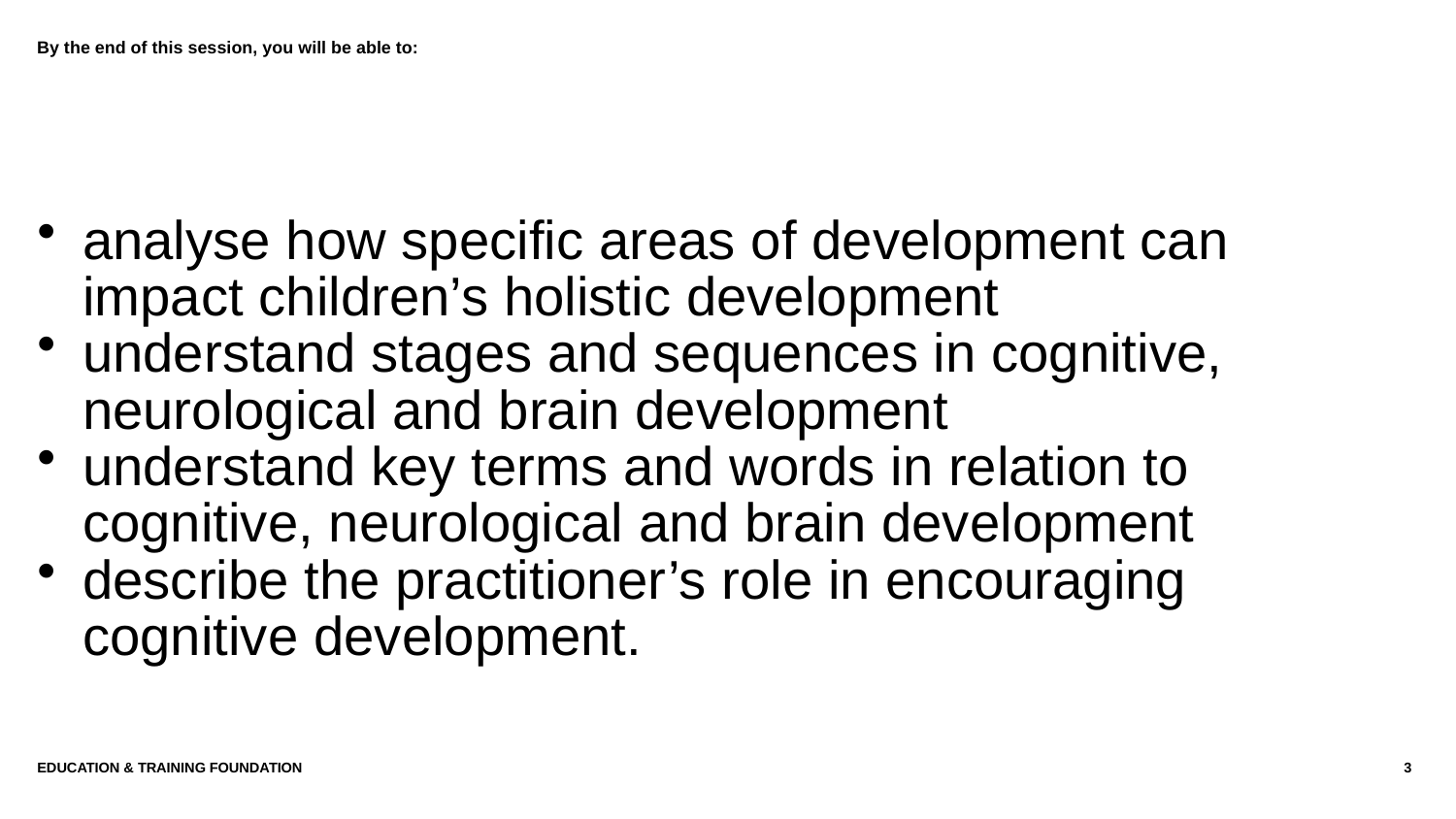

# By the end of this session, you will be able to:

analyse how specific areas of development can impact children’s holistic development
understand stages and sequences in cognitive, neurological and brain development
understand key terms and words in relation to cognitive, neurological and brain development
describe the practitioner’s role in encouraging cognitive development.

Education & Training Foundation
3